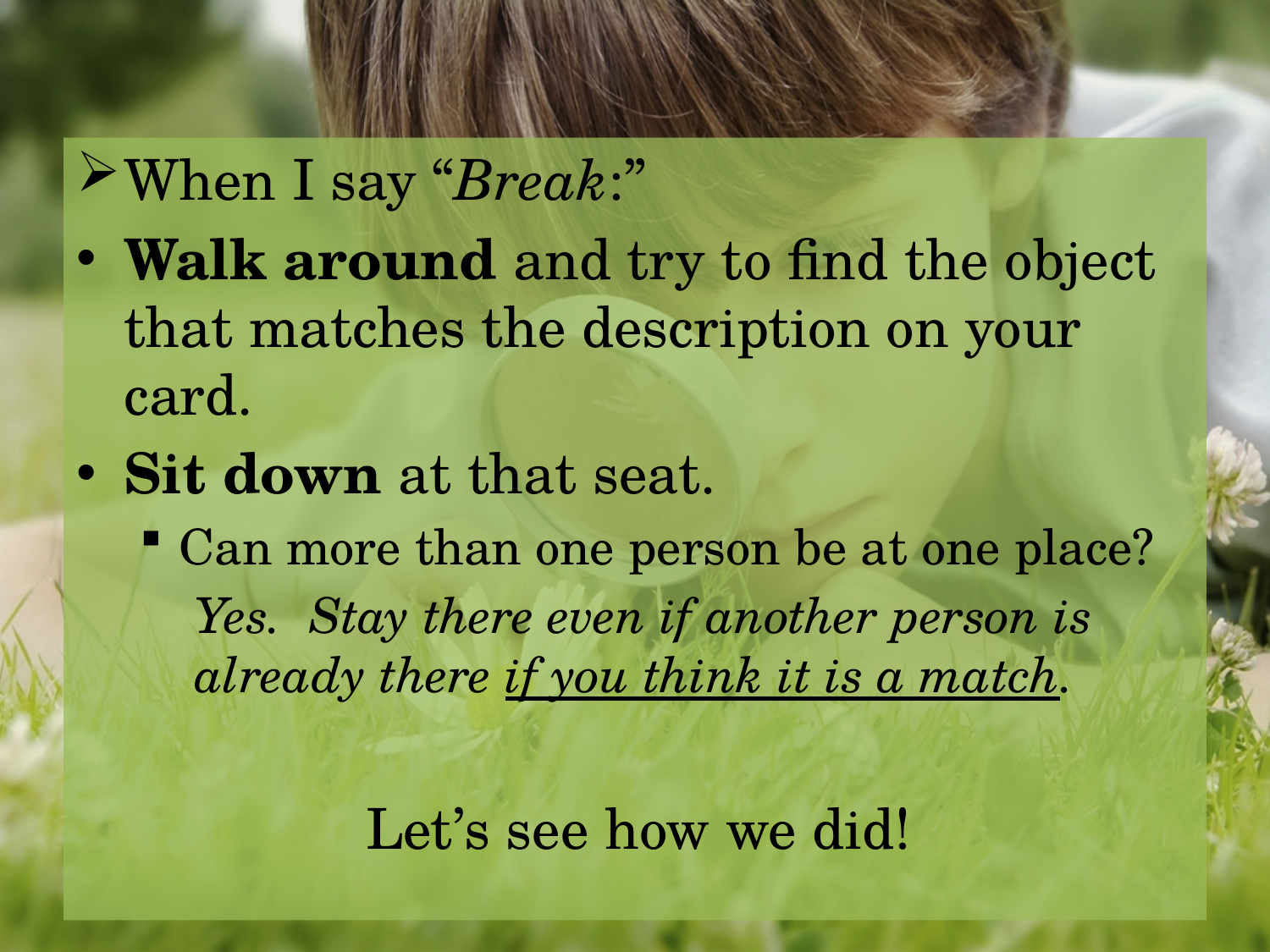

When I say “Break:”
Walk around and try to find the object that matches the description on your card.
Sit down at that seat.
Can more than one person be at one place?
Yes.  Stay there even if another person is already there if you think it is a match.

Let’s see how we did!